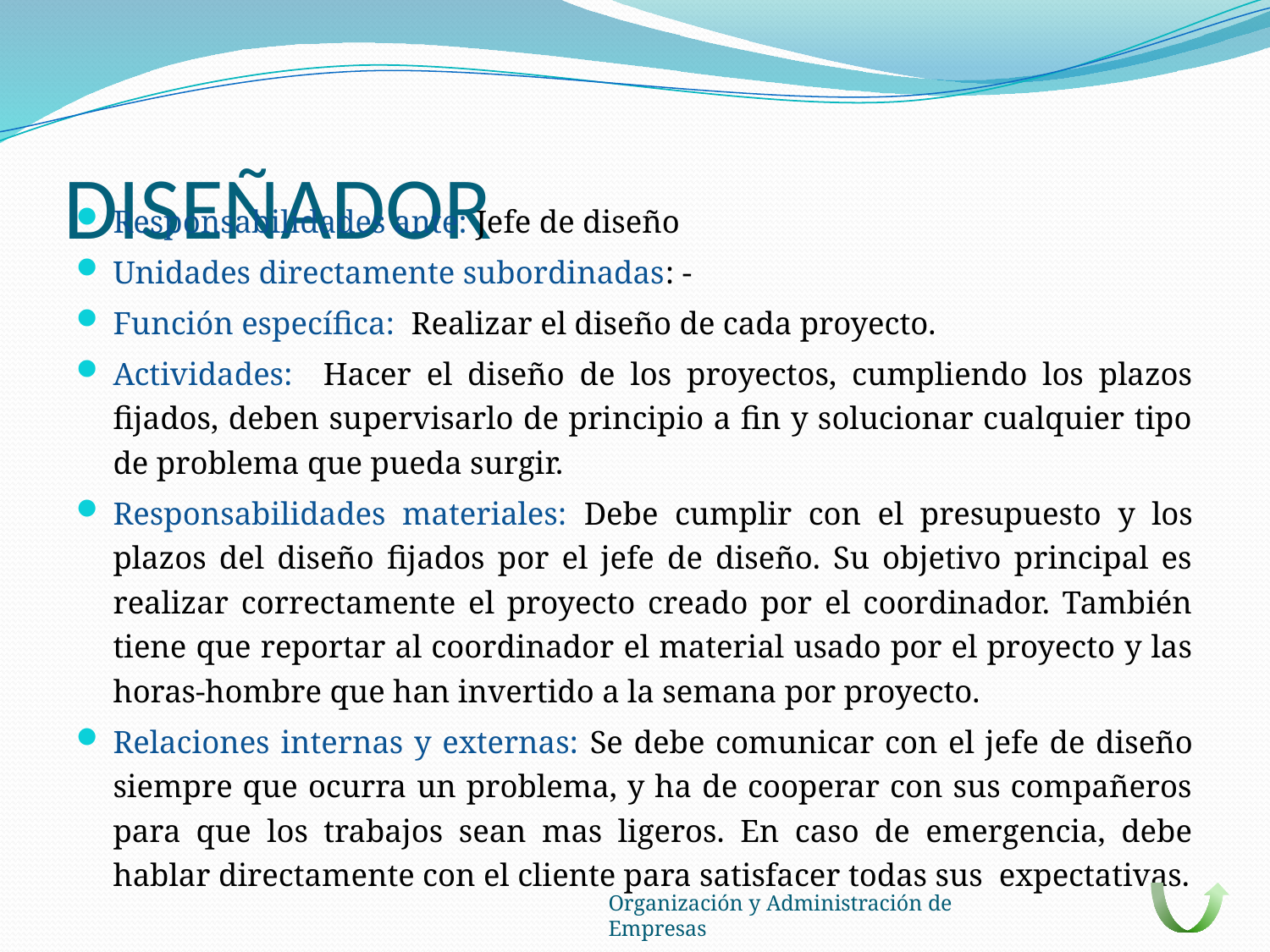

# DISEÑADOR
Responsabilidades ante: Jefe de diseño
Unidades directamente subordinadas: -
Función específica:  Realizar el diseño de cada proyecto.
Actividades:  Hacer el diseño de los proyectos, cumpliendo los plazos fijados, deben supervisarlo de principio a fin y solucionar cualquier tipo de problema que pueda surgir.
Responsabilidades materiales: Debe cumplir con el presupuesto y los plazos del diseño fijados por el jefe de diseño. Su objetivo principal es realizar correctamente el proyecto creado por el coordinador. También tiene que reportar al coordinador el material usado por el proyecto y las horas-hombre que han invertido a la semana por proyecto.
Relaciones internas y externas: Se debe comunicar con el jefe de diseño siempre que ocurra un problema, y ha de cooperar con sus compañeros para que los trabajos sean mas ligeros. En caso de emergencia, debe hablar directamente con el cliente para satisfacer todas sus  expectativas.

Organización y Administración de Empresas